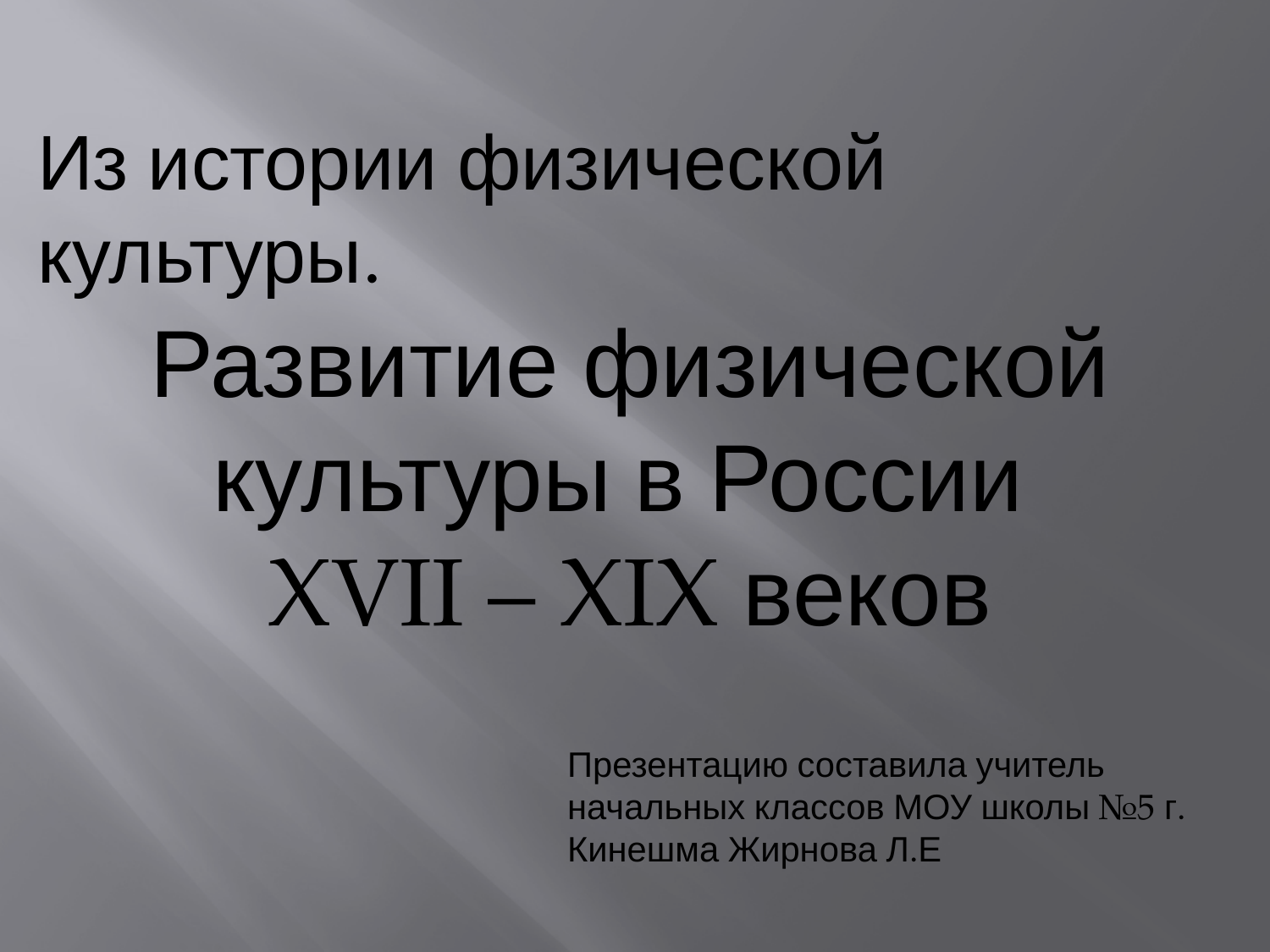

Из истории физической культуры.
Развитие физической культуры в России
XVII – XIX веков
Презентацию составила учитель начальных классов МОУ школы №5 г. Кинешма Жирнова Л.Е